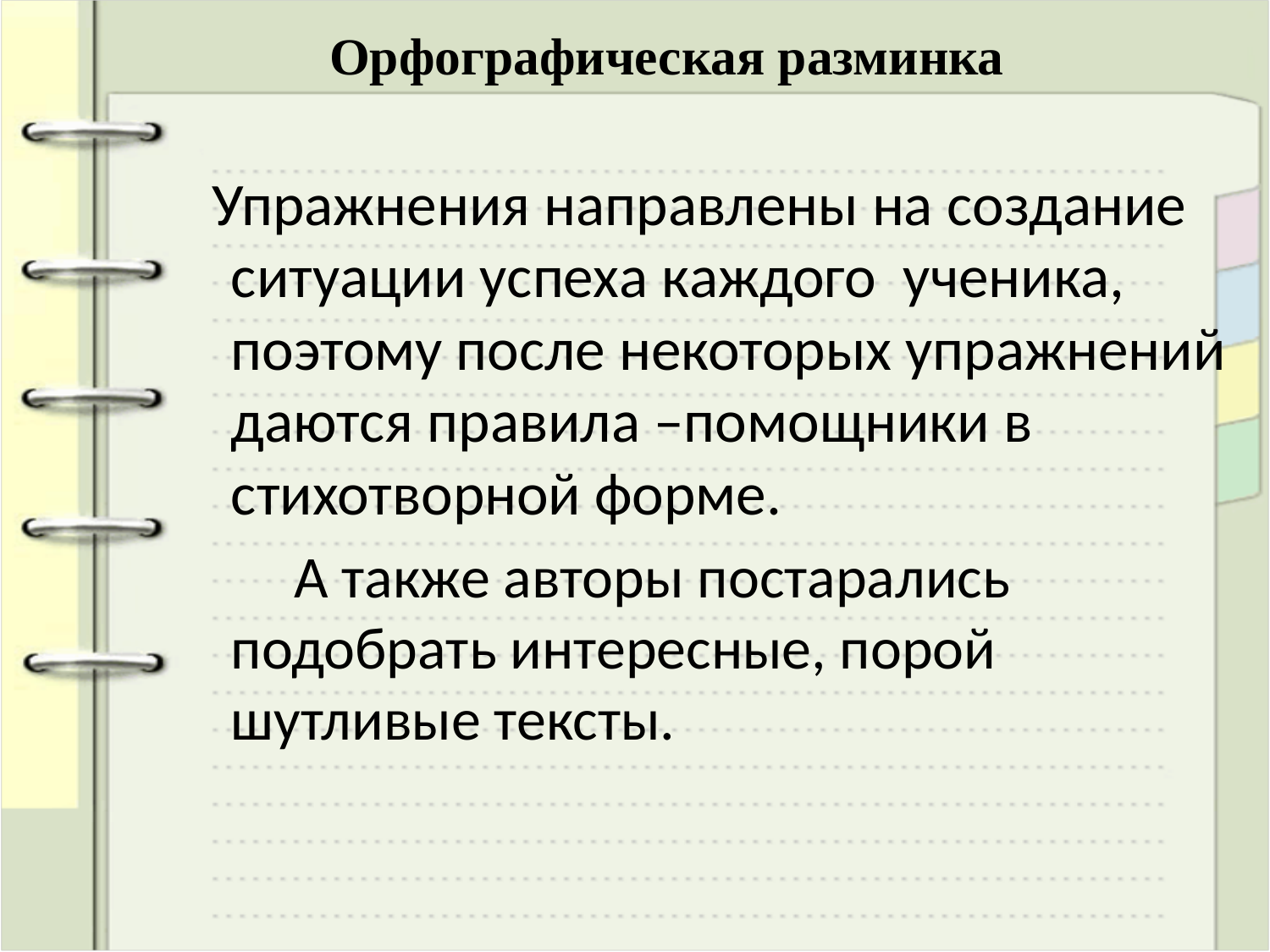

# Орфографическая разминка
  Упражнения направлены на создание ситуации успеха каждого  ученика, поэтому после некоторых упражнений даются правила –помощники в стихотворной форме.
        А также авторы постарались подобрать интересные, порой шутливые тексты.